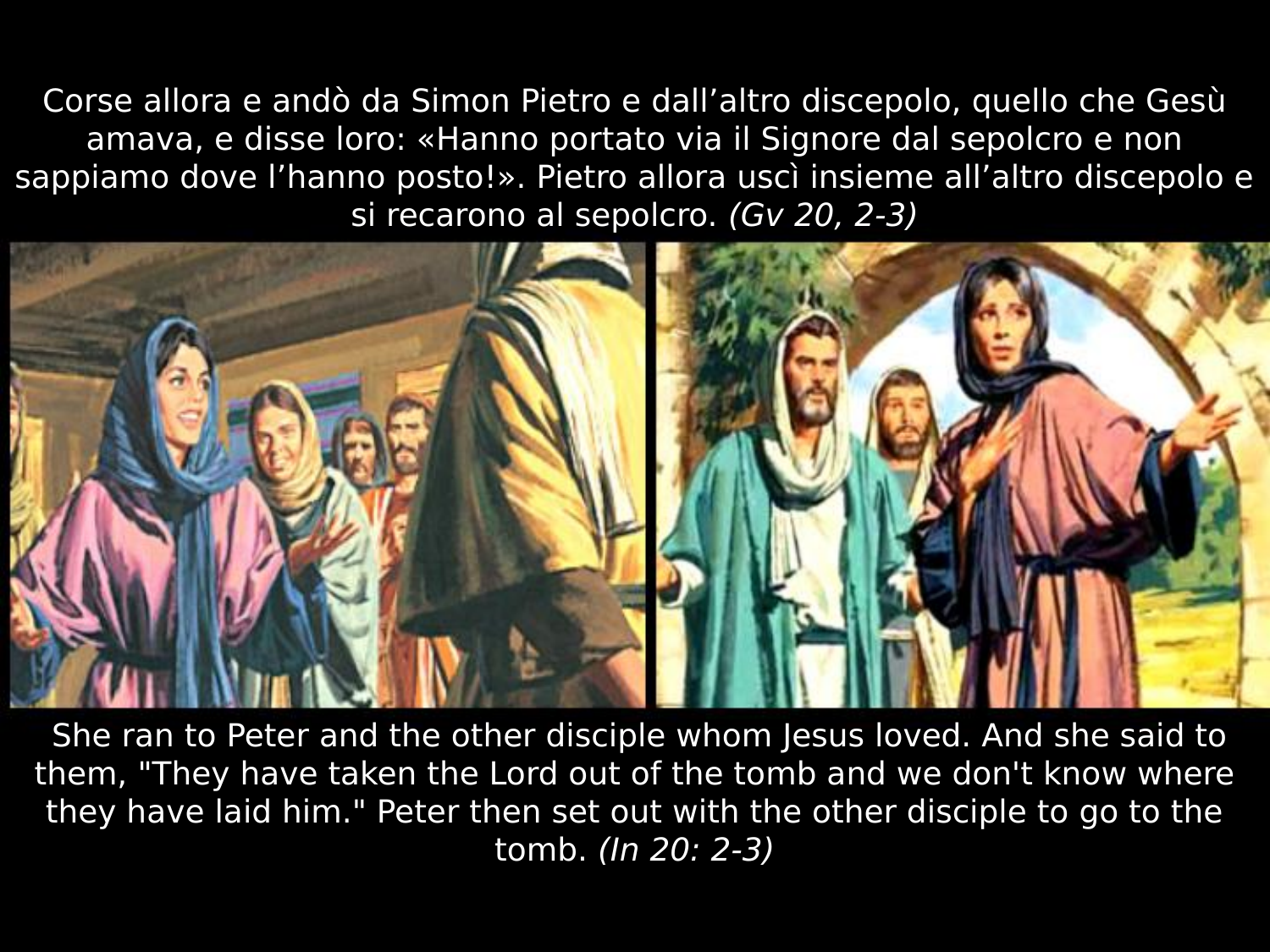

Corse allora e andò da Simon Pietro e dall’altro discepolo, quello che Gesù amava, e disse loro: «Hanno portato via il Signore dal sepolcro e non sappiamo dove l’hanno posto!». Pietro allora uscì insieme all’altro discepolo e si recarono al sepolcro. (Gv 20, 2-3)
 She ran to Peter and the other disciple whom Jesus loved. And she said to them, "They have taken the Lord out of the tomb and we don't know where they have laid him." Peter then set out with the other disciple to go to the tomb. (In 20: 2-3)